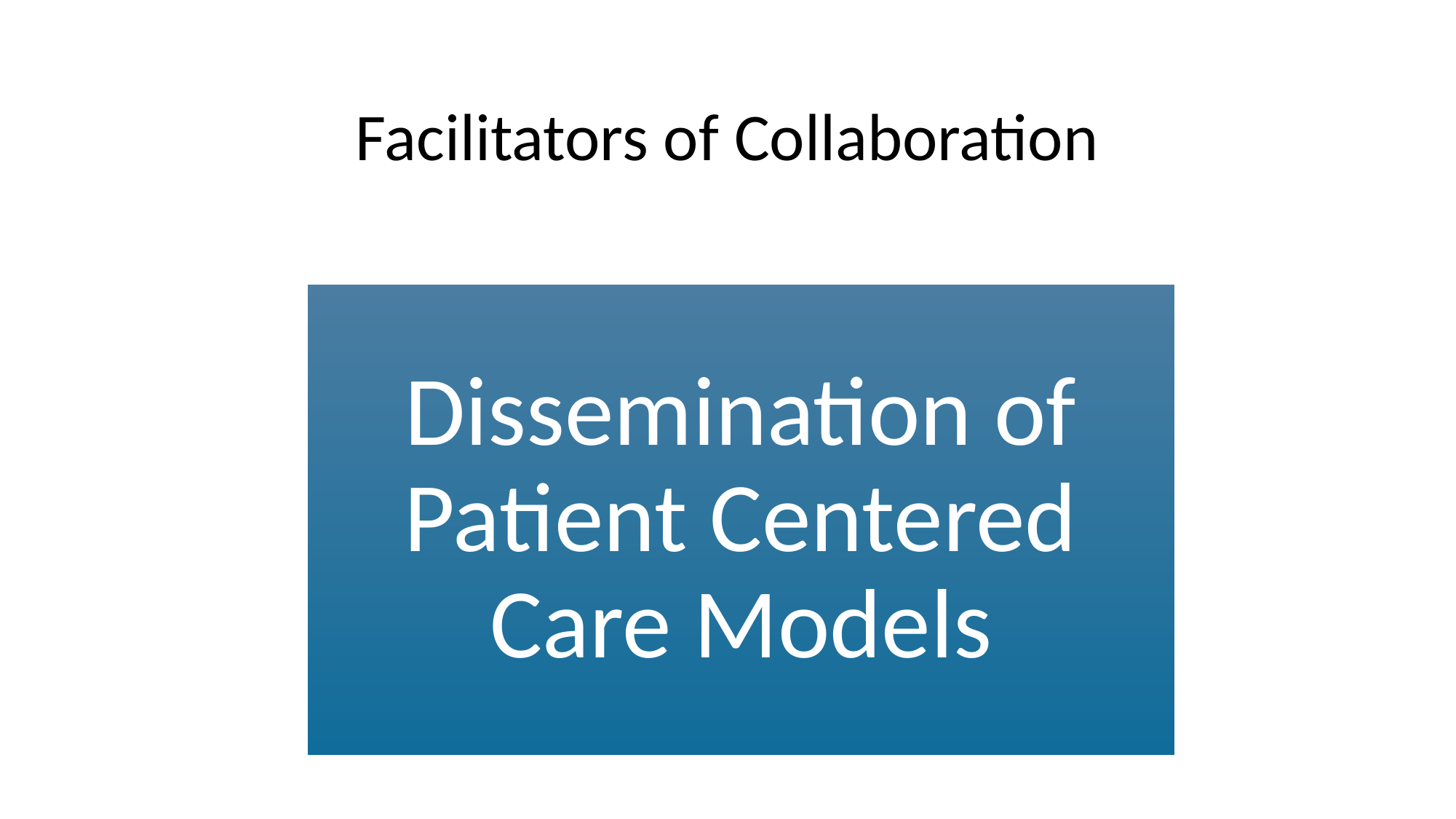

Facilitators of Collaboration

Dissemination of Patient Centered Care Models